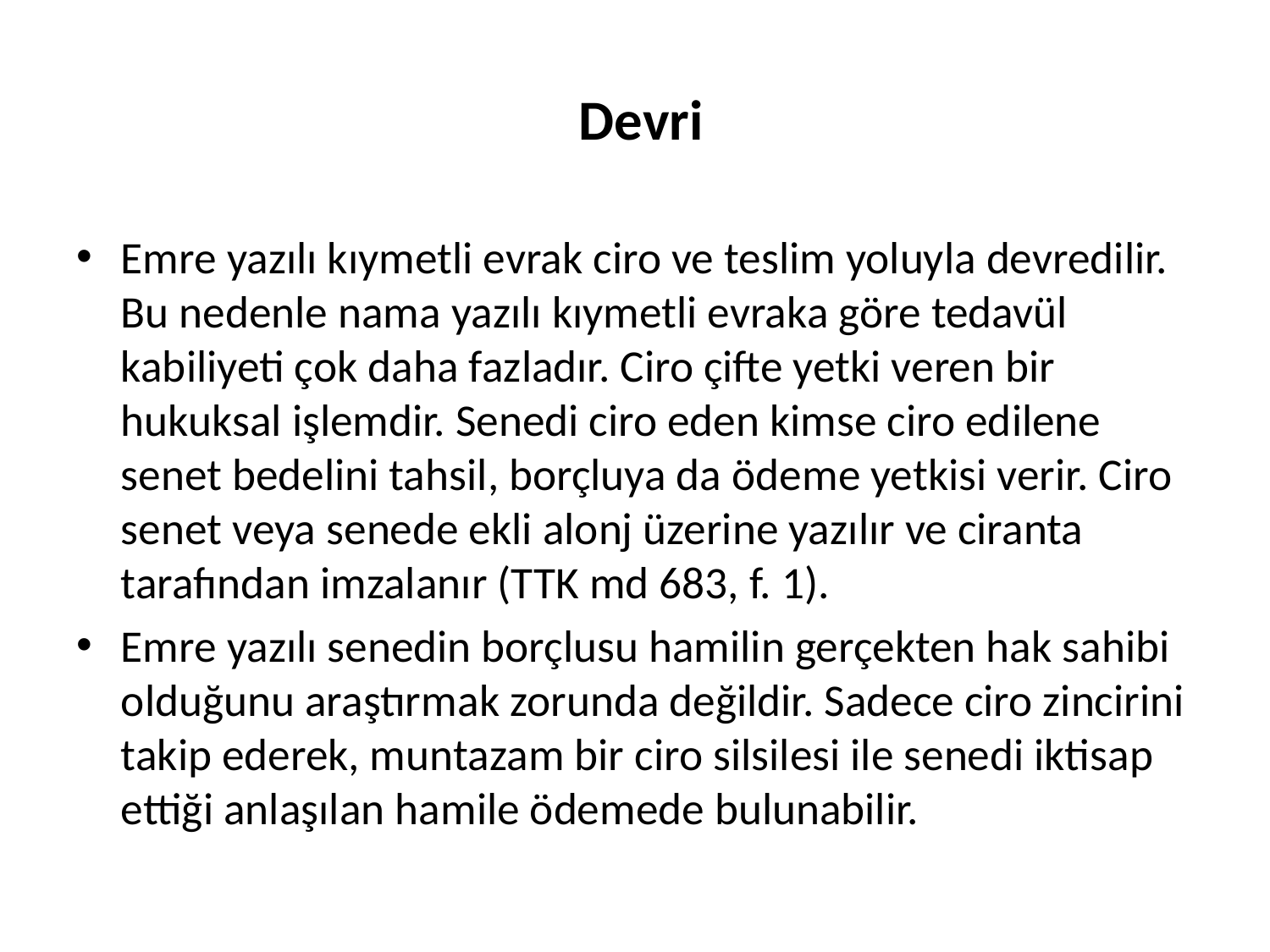

# Devri
Emre yazılı kıymetli evrak ciro ve teslim yoluyla devredilir. Bu nedenle nama yazılı kıymetli evraka göre tedavül kabiliyeti çok daha fazladır. Ciro çifte yetki veren bir hukuksal işlemdir. Senedi ciro eden kimse ciro edilene senet bedelini tahsil, borçluya da ödeme yetkisi verir. Ciro senet veya senede ekli alonj üzerine yazılır ve ciranta tarafından imzalanır (TTK md 683, f. 1).
Emre yazılı senedin borçlusu hamilin gerçekten hak sahibi olduğunu araştırmak zorunda değildir. Sadece ciro zincirini takip ederek, muntazam bir ciro silsilesi ile senedi iktisap ettiği anlaşılan hamile ödemede bulunabilir.